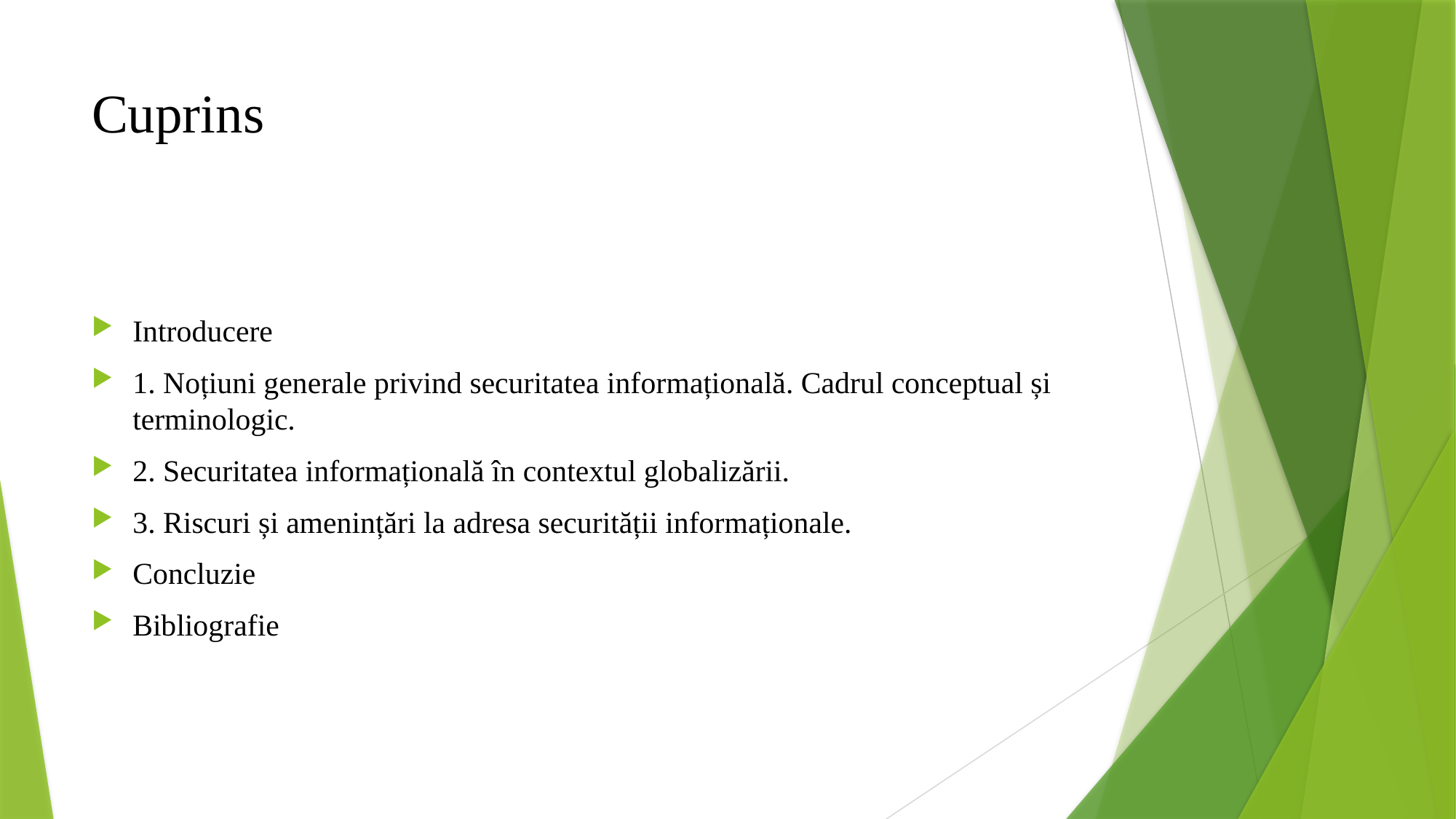

# Cuprins

Introducere
1. Noțiuni generale privind securitatea informațională. Cadrul conceptual și terminologic.
2. Securitatea informațională în contextul globalizării.
3. Riscuri și amenințări la adresa securității informaționale.
Concluzie
Bibliografie